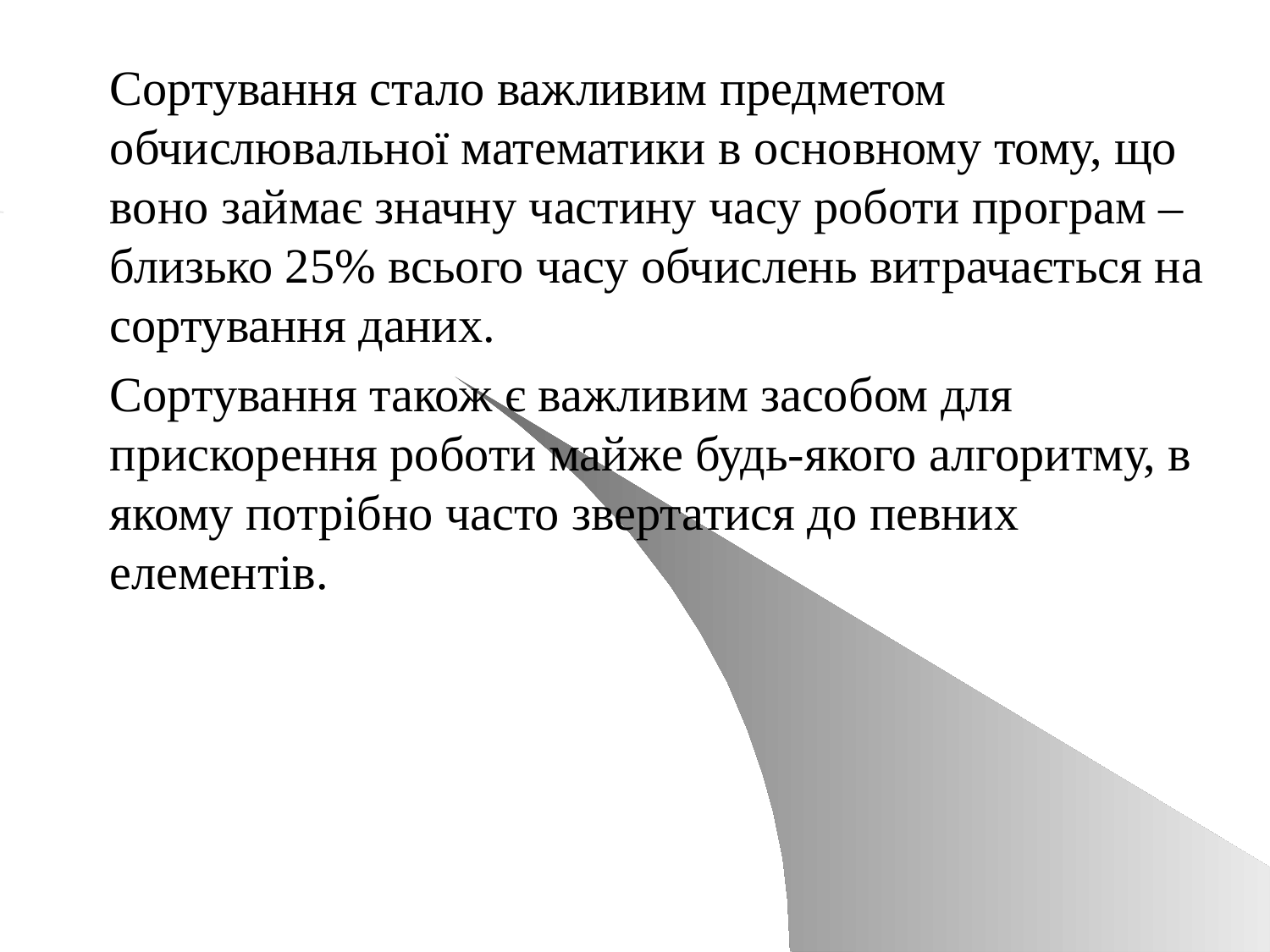

Сортування стало важливим предметом обчислювальної математики в основному тому, що воно займає значну частину часу роботи програм – близько 25% всього часу обчислень витрачається на сортування даних.
	Сортування також є важливим засобом для прискорення роботи майже будь-якого алгоритму, в якому потрібно часто звертатися до певних елементів.